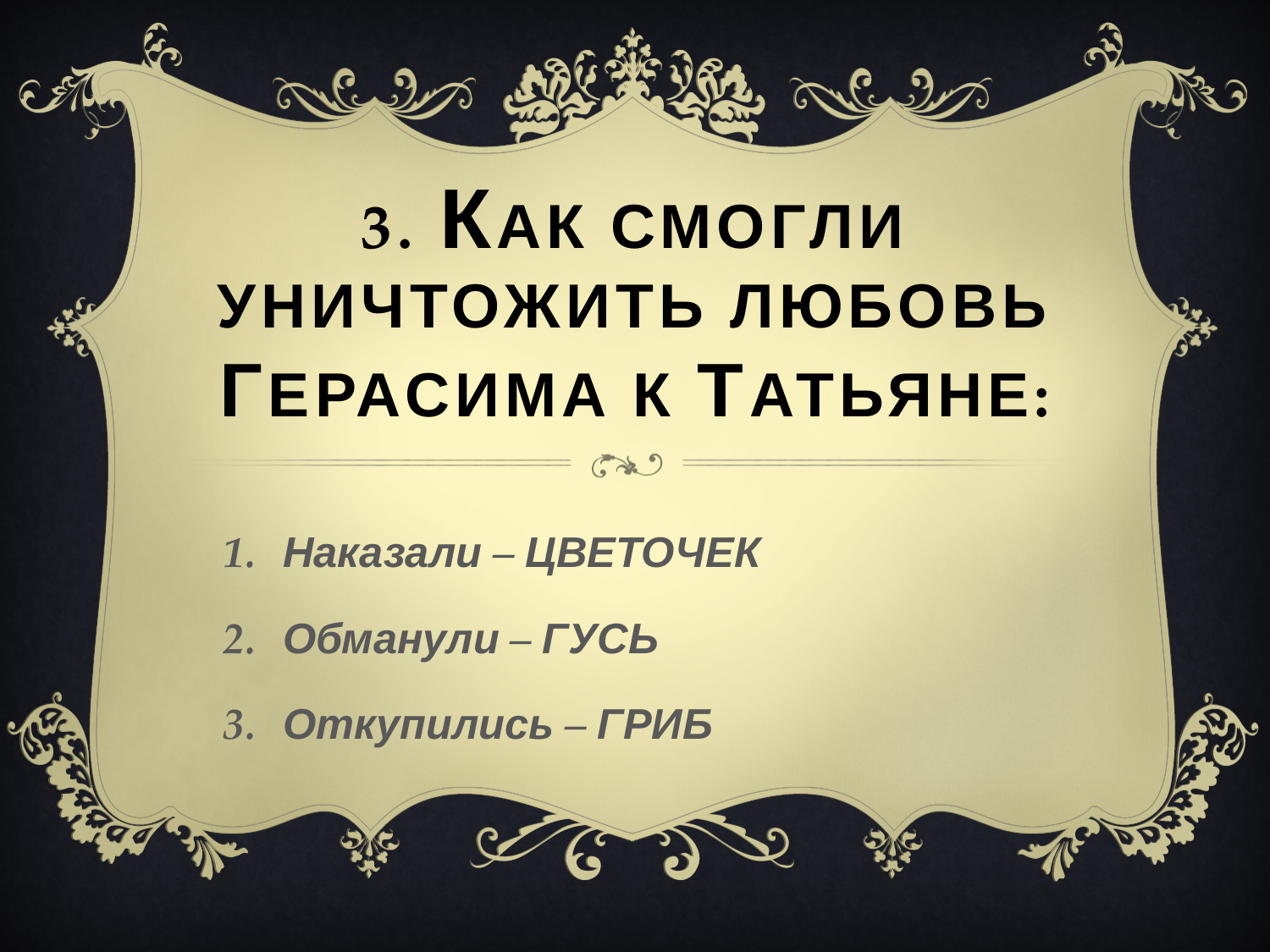

# 3. Как смогли уничтожить любовь герасима к Татьяне:
Наказали – ЦВЕТОЧЕК
Обманули – ГУСЬ
Откупились – ГРИБ